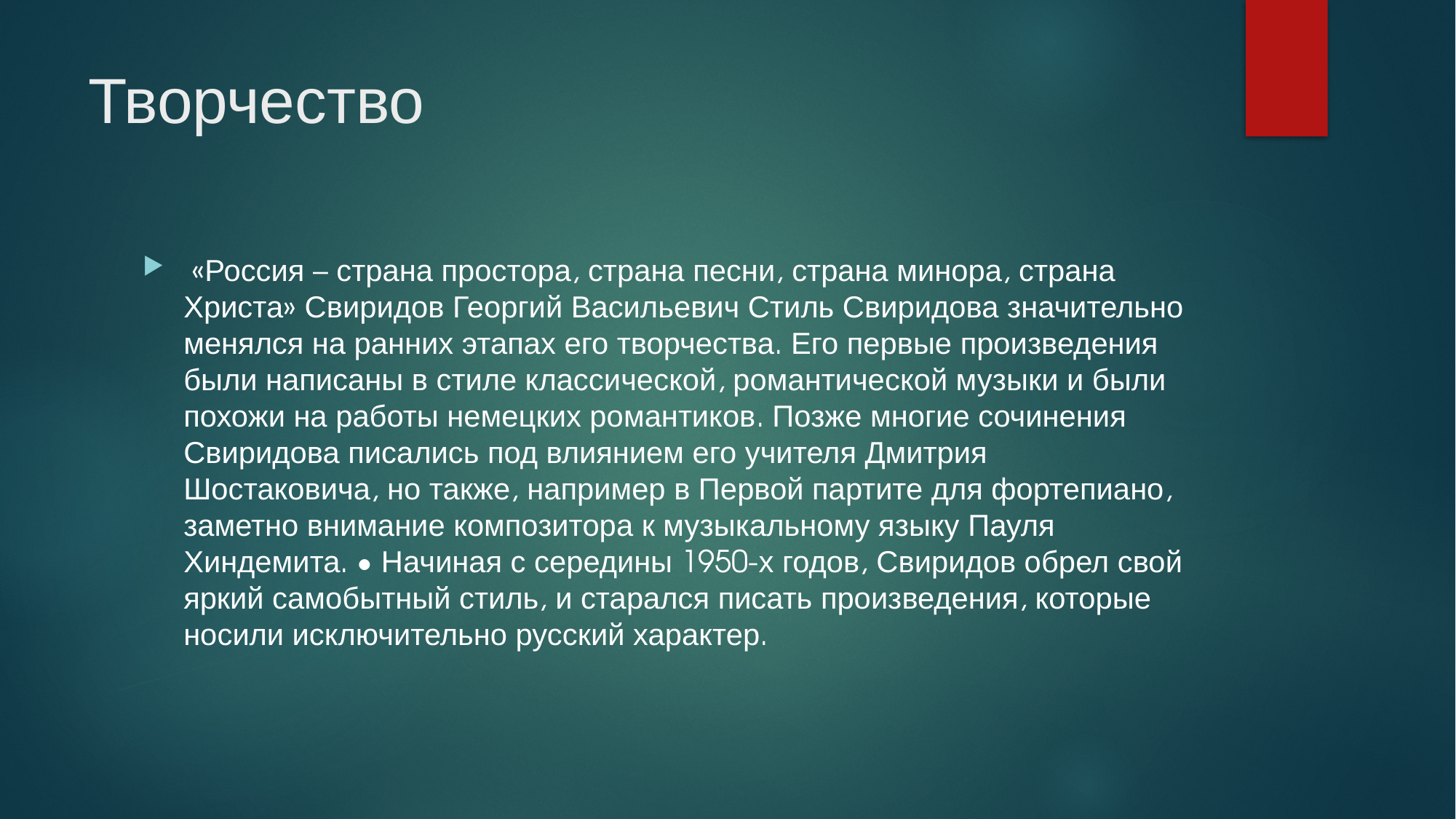

# Творчество
 «Россия – страна простора, страна песни, страна минора, страна Христа» Свиридов Георгий Васильевич Стиль Свиридова значительно менялся на ранних этапах его творчества. Его первые произведения были написаны в стиле классической, романтической музыки и были похожи на работы немецких романтиков. Позже многие сочинения Свиридова писались под влиянием его учителя Дмитрия Шостаковича, но также, например в Первой партите для фортепиано, заметно внимание композитора к музыкальному языку Пауля Хиндемита. • Начиная с середины 1950-х годов, Свиридов обрел свой яркий самобытный стиль, и старался писать произведения, которые носили исключительно русский характер.